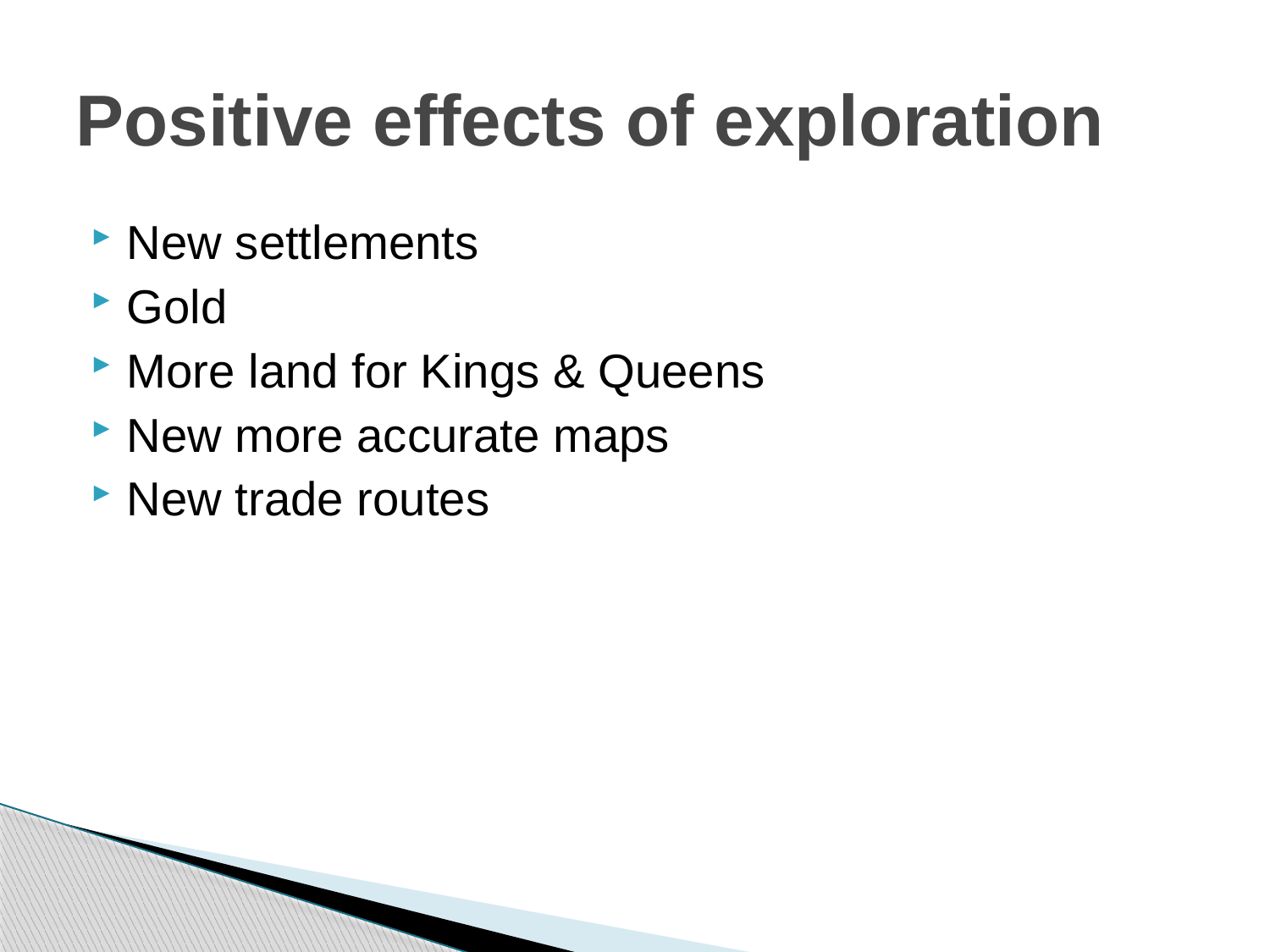

# Positive effects of exploration
New settlements
Gold
More land for Kings & Queens
New more accurate maps
New trade routes